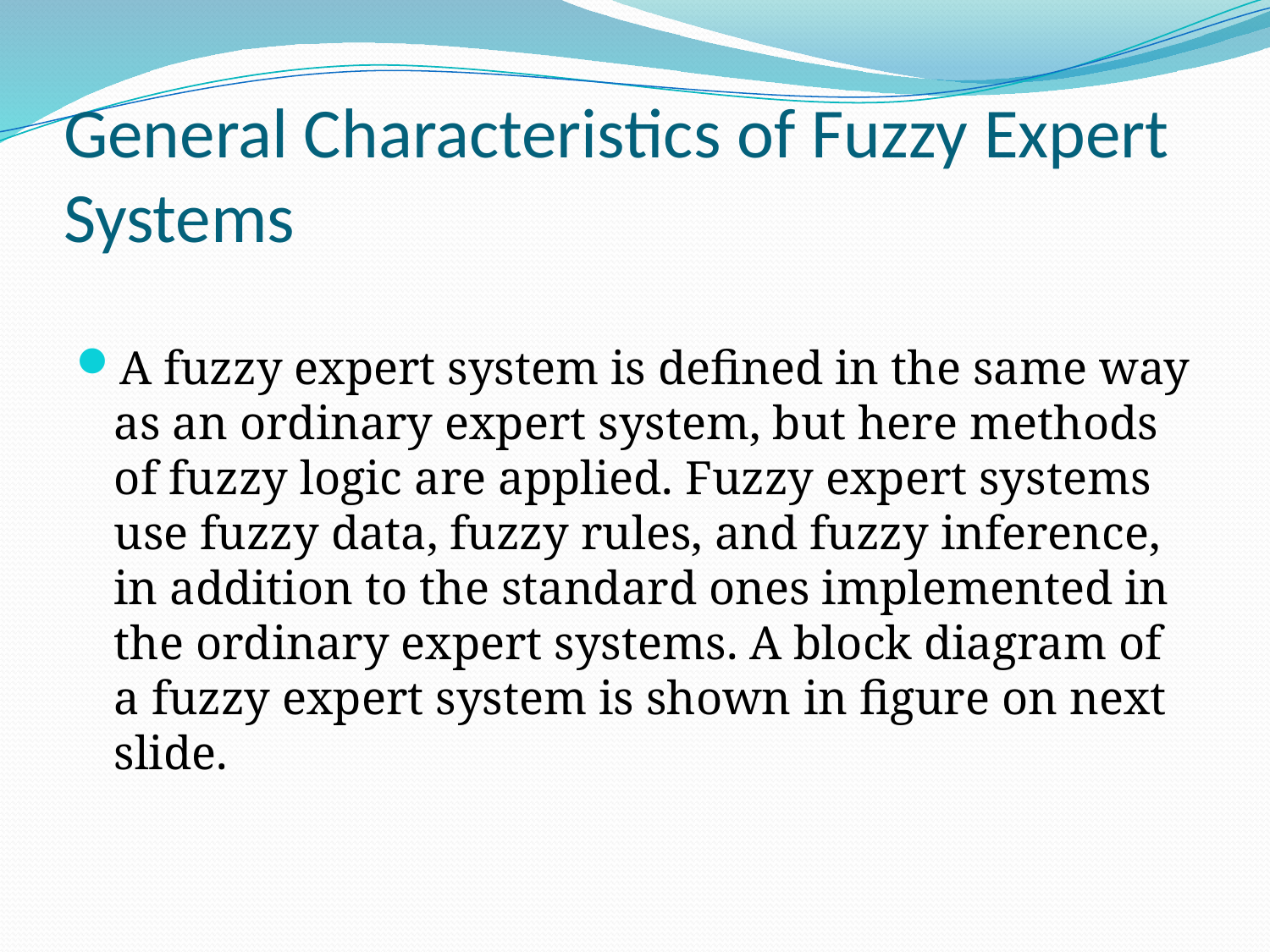

# General Characteristics of Fuzzy Expert Systems

A fuzzy expert system is defined in the same way as an ordinary expert system, but here methods of fuzzy logic are applied. Fuzzy expert systems use fuzzy data, fuzzy rules, and fuzzy inference, in addition to the standard ones implemented in the ordinary expert systems. A block diagram of a fuzzy expert system is shown in figure on next slide.